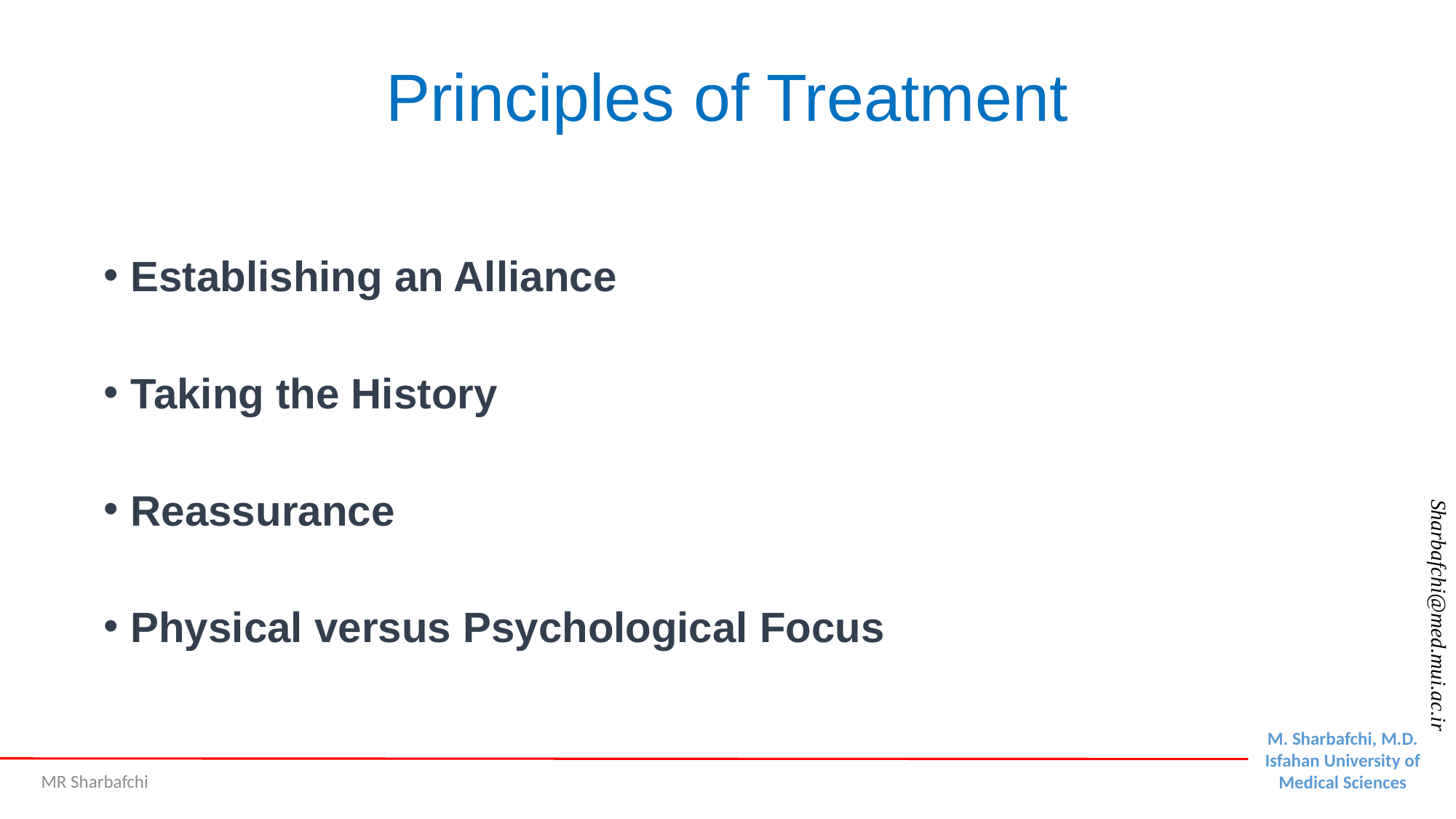

# Principles of Treatment
Establishing an Alliance
Taking the History
Reassurance
Physical versus Psychological Focus
MR Sharbafchi